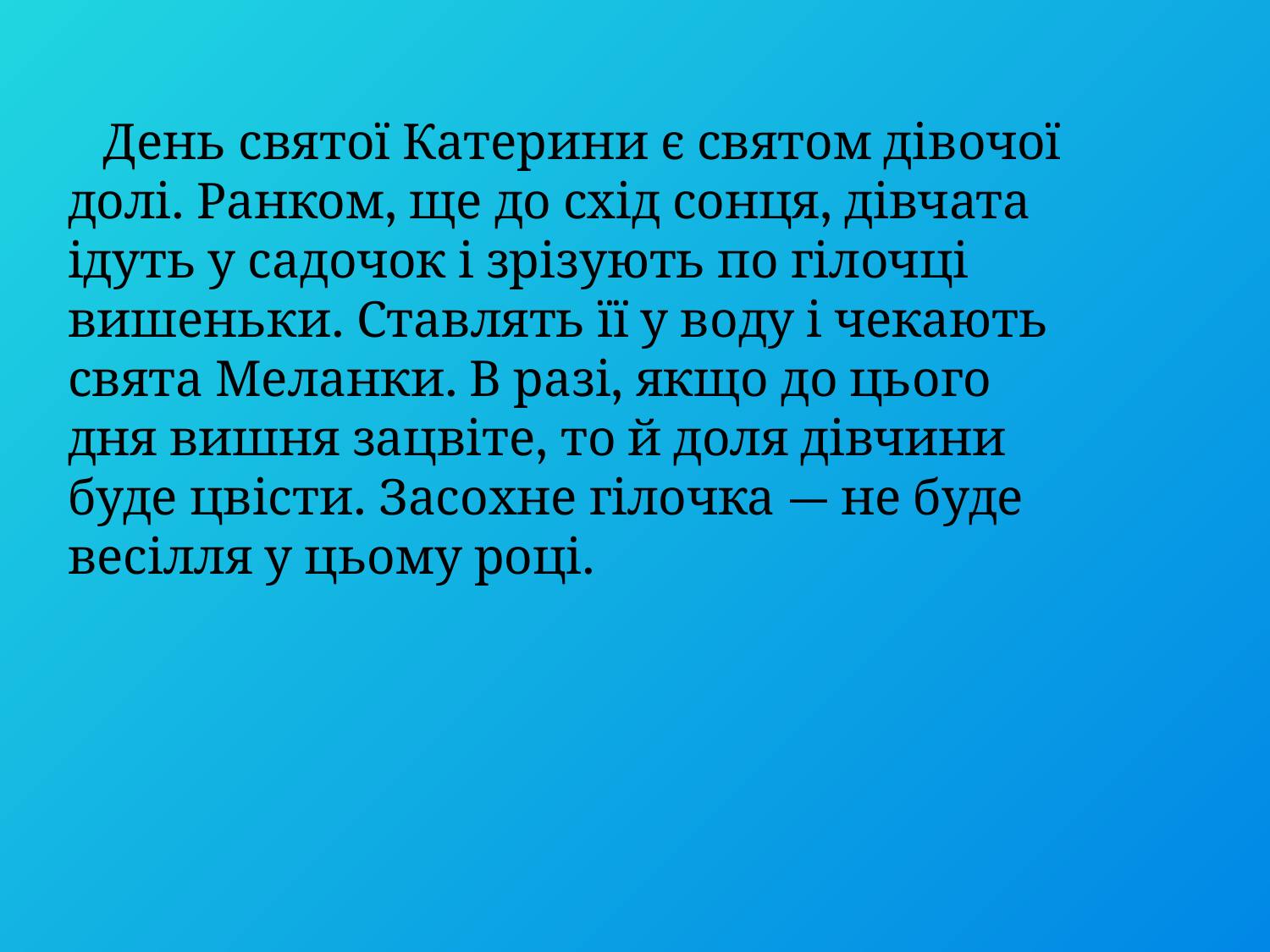

# День святої Катерини є святом дівочої долі. Ранком, ще до схід сонця, дівчата ідуть у садочок і зрізують по гілочці вишеньки. Ставлять її у воду і чекають свята Меланки. В разі, якщо до цього дня вишня зацвіте, то й доля дівчини буде цвісти. Засохне гілочка — не буде весілля у цьому році.